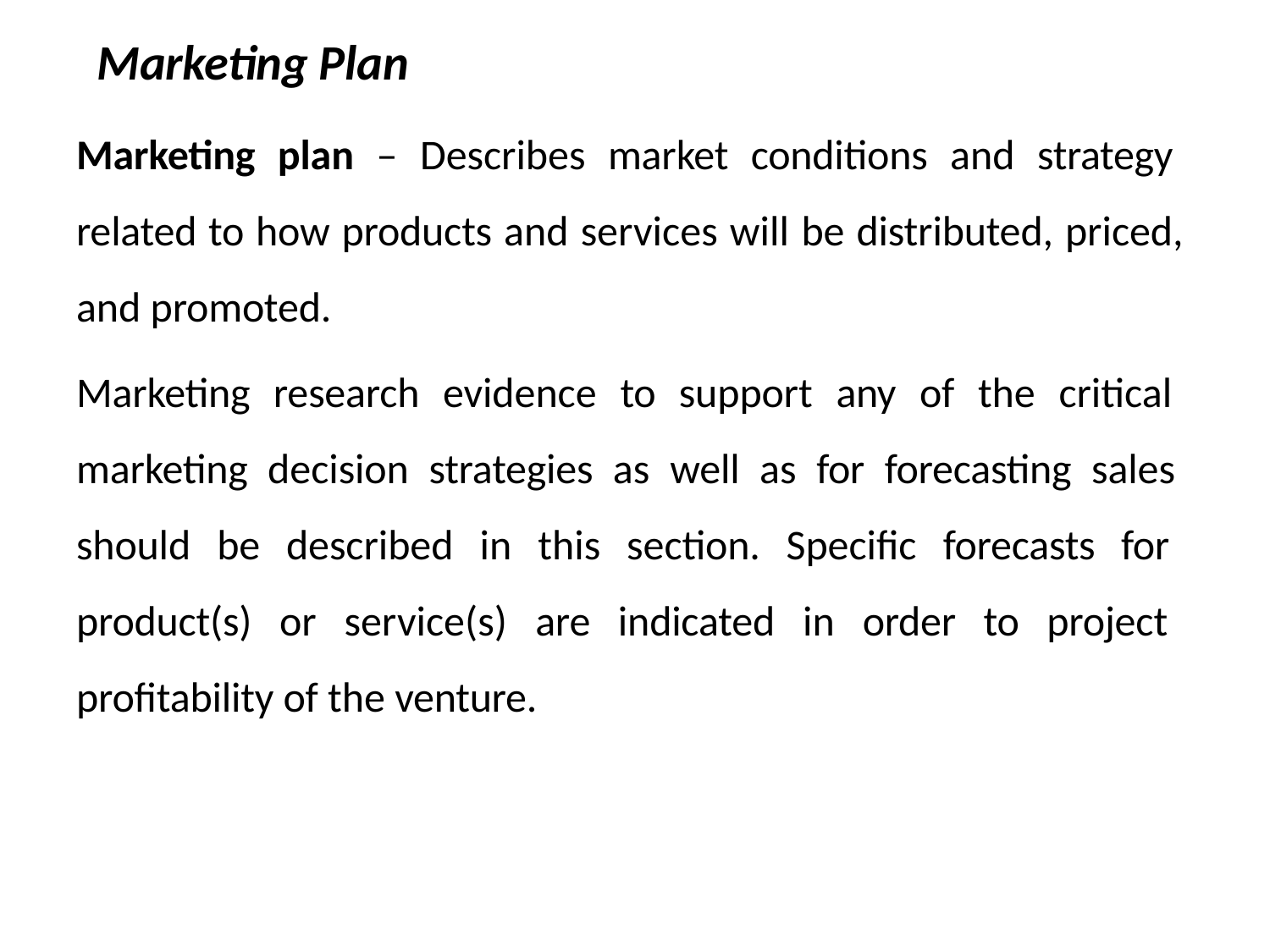

# Marketing Plan
Marketing plan – Describes market conditions and strategy  related to how products and services will be distributed, priced,  and promoted.
Marketing research evidence to support any of the critical  marketing decision strategies as well as for forecasting sales  should be described in this section. Specific forecasts for  product(s) or service(s) are indicated in order to project  profitability of the venture.